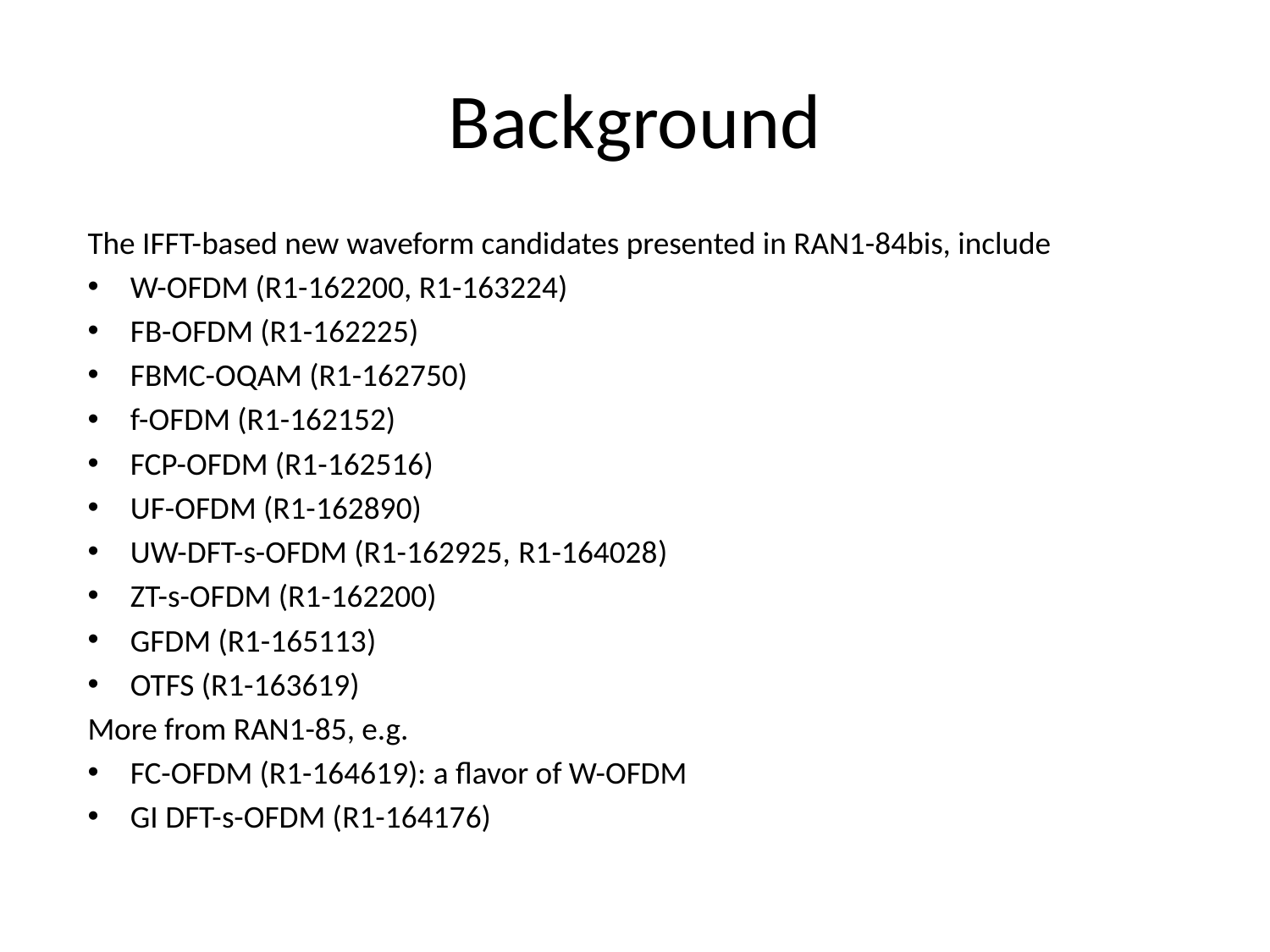

# Background
The IFFT-based new waveform candidates presented in RAN1-84bis, include
W-OFDM (R1-162200, R1-163224)
FB-OFDM (R1-162225)
FBMC-OQAM (R1-162750)
f-OFDM (R1-162152)
FCP-OFDM (R1-162516)
UF-OFDM (R1-162890)
UW-DFT-s-OFDM (R1-162925, R1-164028)
ZT-s-OFDM (R1-162200)
GFDM (R1-165113)
OTFS (R1-163619)
More from RAN1-85, e.g.
FC-OFDM (R1-164619): a flavor of W-OFDM
GI DFT-s-OFDM (R1-164176)